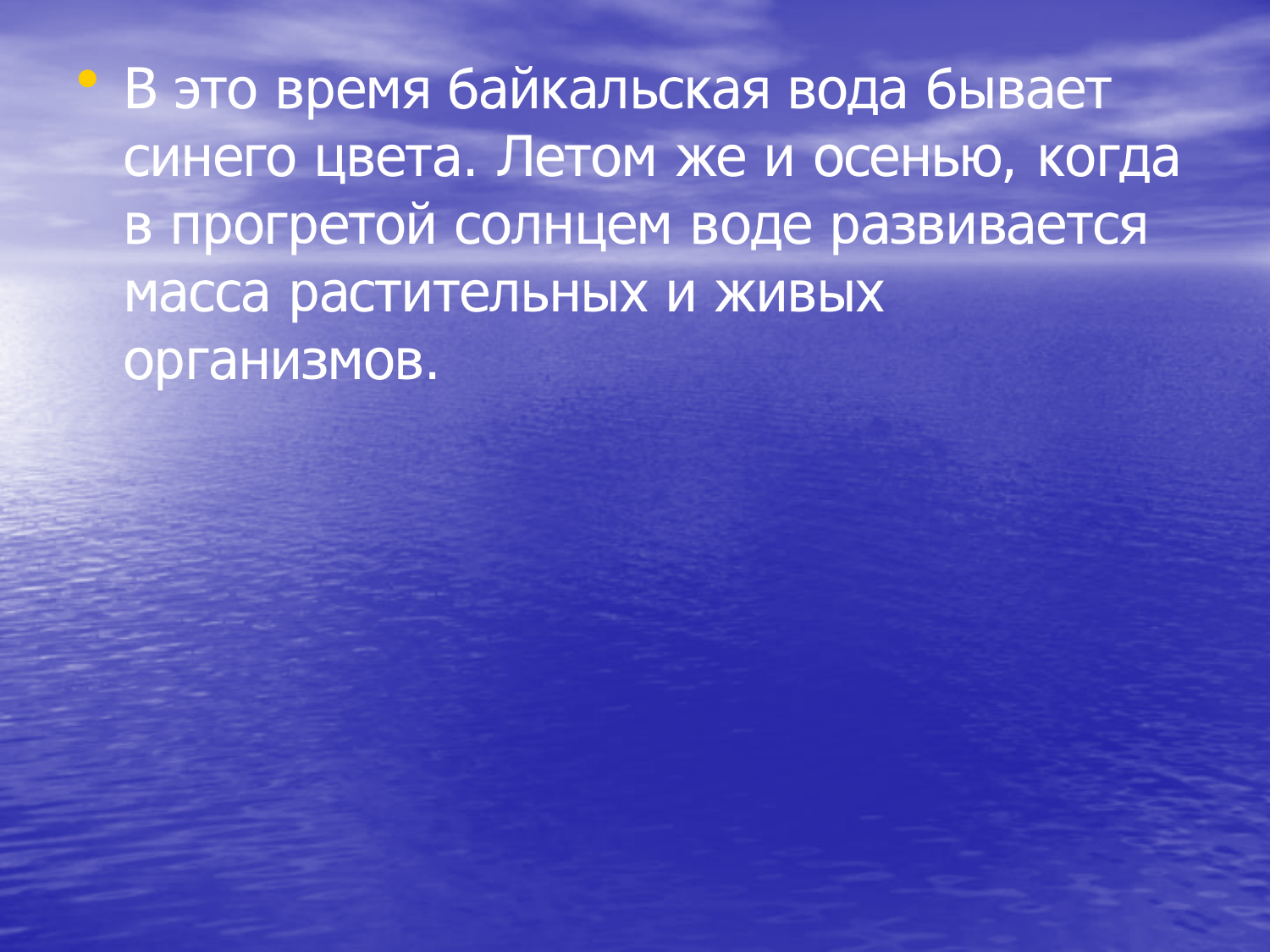

#
В это время байкальская вода бывает синего цвета. Летом же и осенью, когда в прогретой солнцем воде развивается масса растительных и живых организмов.